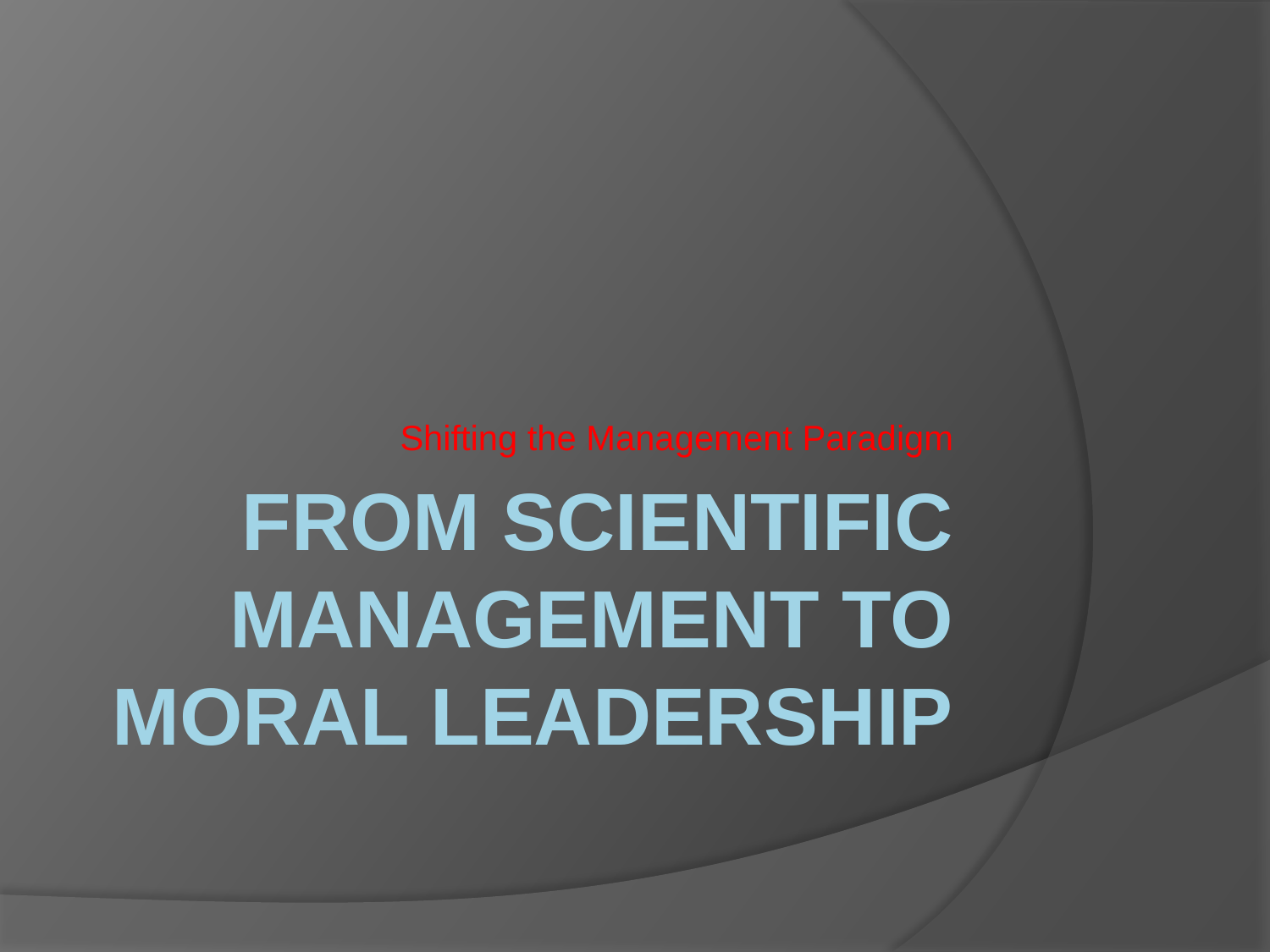

Shifting the Management Paradigm
# From scientific management to Moral Leadership